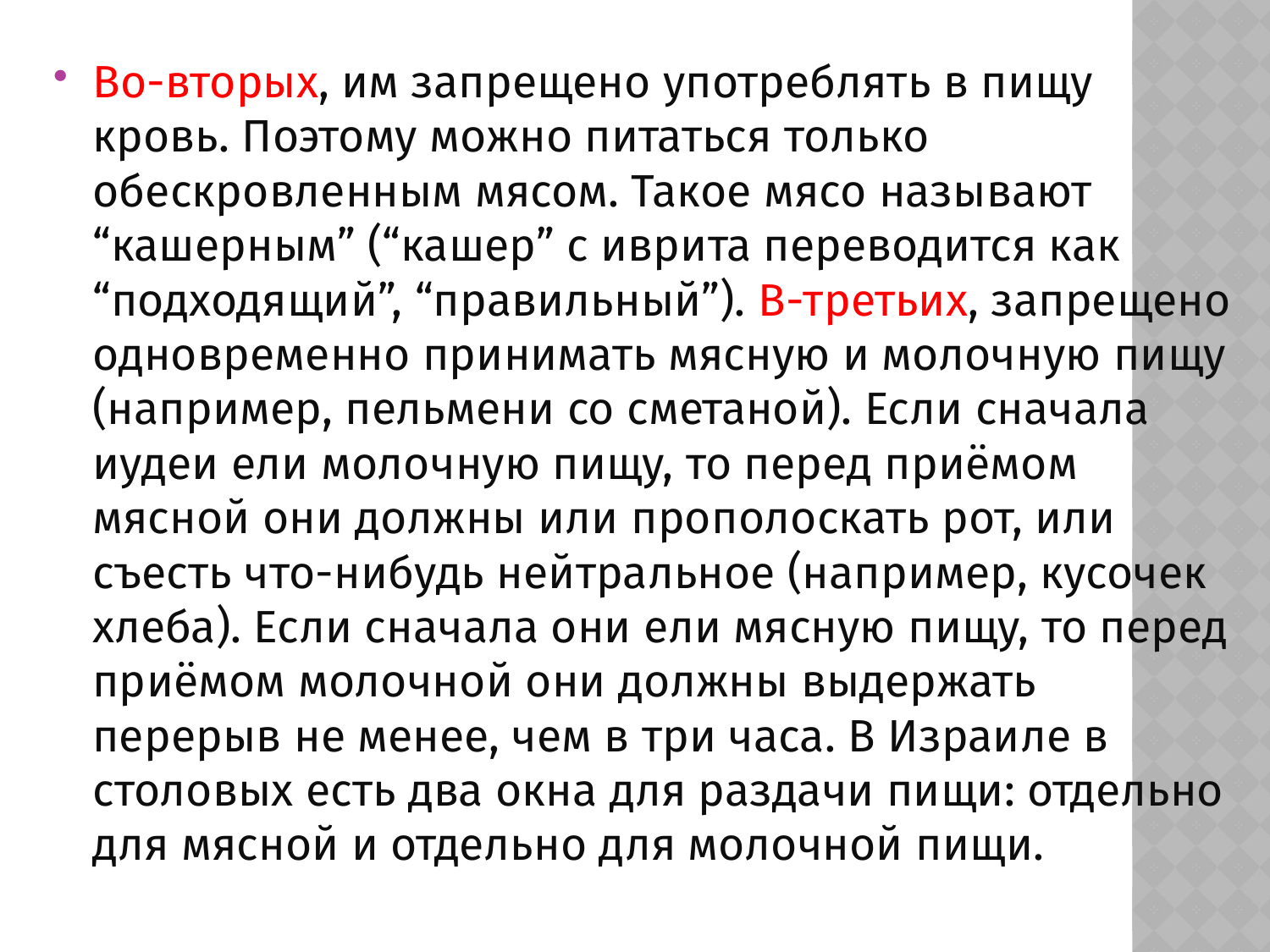

Во-вторых, им запрещено употреблять в пищу кровь. Поэтому можно питаться только обескровленным мясом. Такое мясо называют “кашерным” (“кашер” с иврита переводится как “подходящий”, “правильный”). В-третьих, запрещено одновременно принимать мясную и молочную пищу (например, пельмени со сметаной). Если сначала иудеи ели молочную пищу, то перед приёмом мясной они должны или прополоскать рот, или съесть что-нибудь нейтральное (например, кусочек хлеба). Если сначала они ели мясную пищу, то перед приёмом молочной они должны выдержать перерыв не менее, чем в три часа. В Израиле в столовых есть два окна для раздачи пищи: отдельно для мясной и отдельно для молочной пищи.